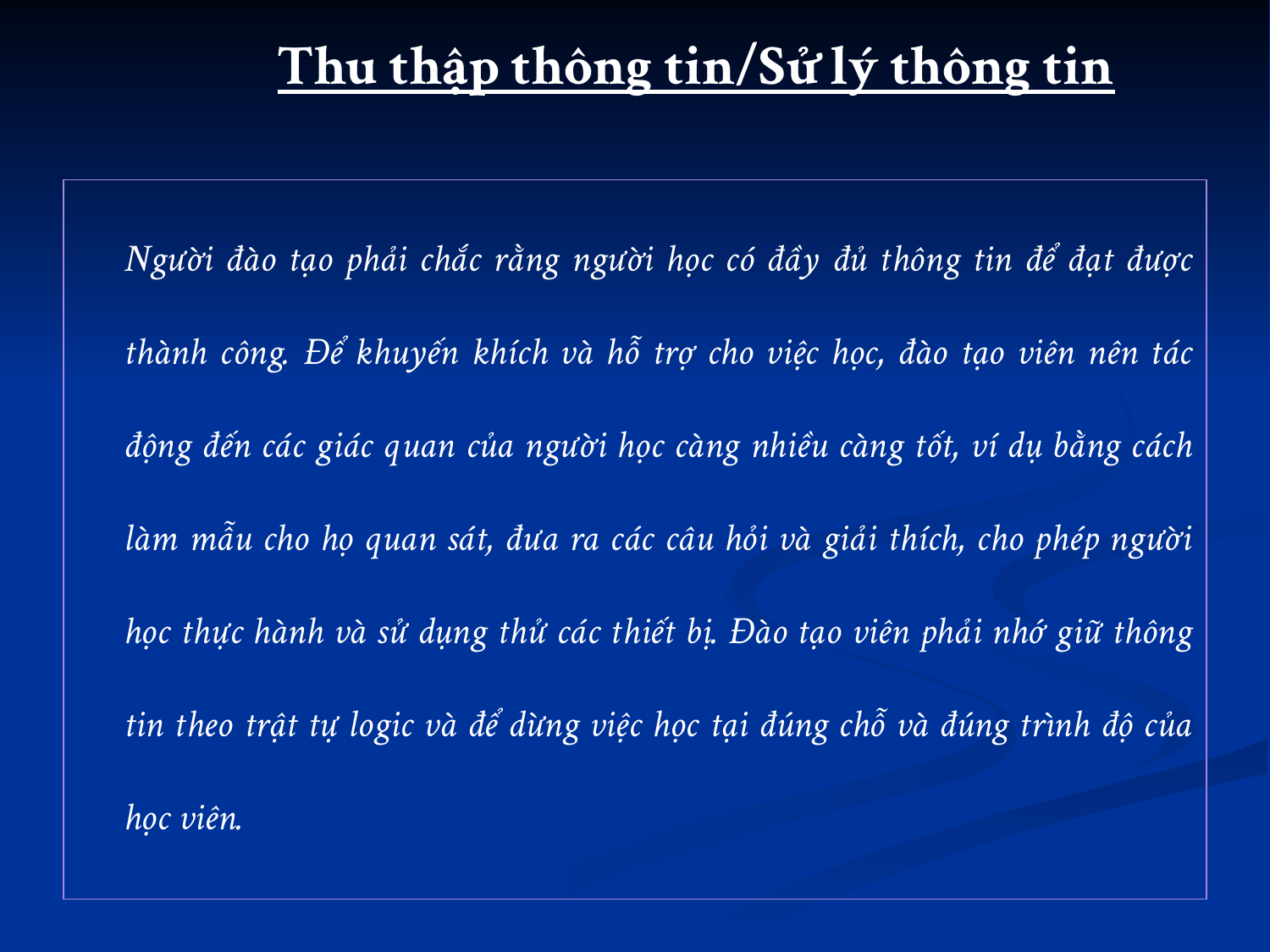

# Thu thập thông tin/Sử lý thông tin
	Người đào tạo phải chắc rằng người học có đầy đủ thông tin để đạt được thành công. Để khuyến khích và hỗ trợ cho việc học, đào tạo viên nên tác động đến các giác quan của người học càng nhiều càng tốt, ví dụ bằng cách làm mẫu cho họ quan sát, đưa ra các câu hỏi và giải thích, cho phép người học thực hành và sử dụng thử các thiết bị. Đào tạo viên phải nhớ giữ thông tin theo trật tự logic và để dừng việc học tại đúng chỗ và đúng trình độ của học viên.